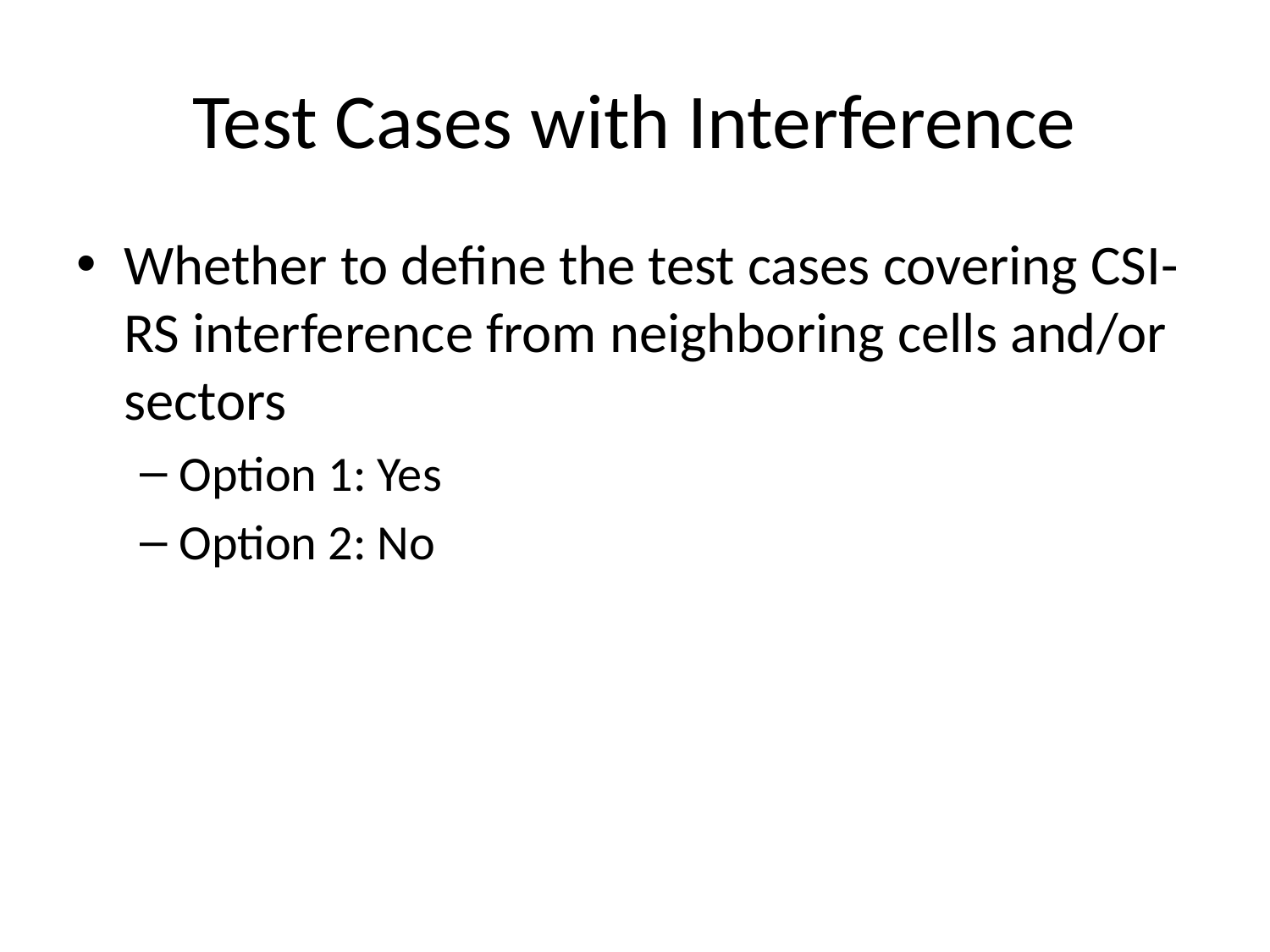

# Test Cases with Interference
Whether to define the test cases covering CSI-RS interference from neighboring cells and/or sectors
Option 1: Yes
Option 2: No